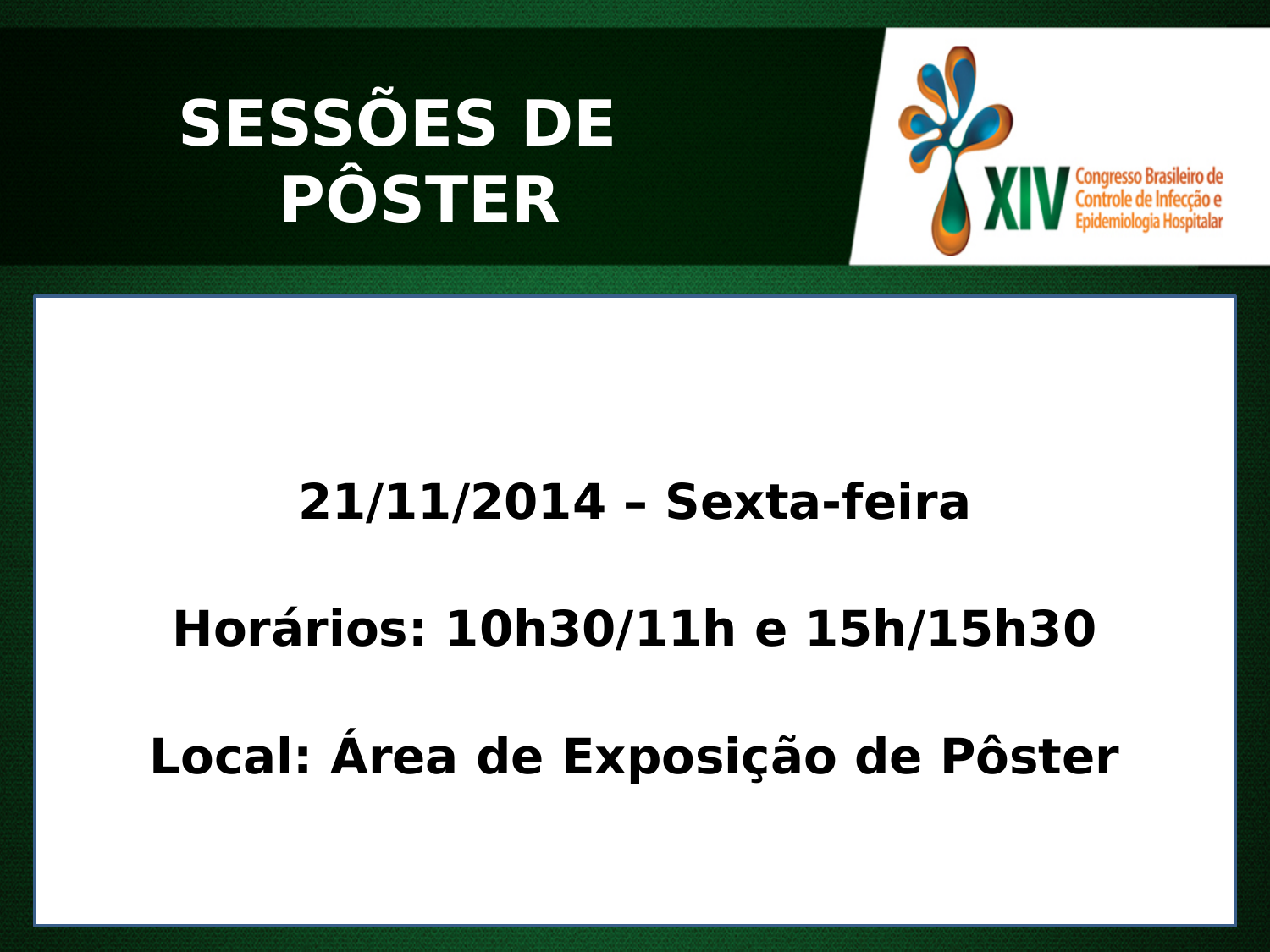

SESSÕES DE
PÔSTER

21/11/2014 – Sexta-feira
Horários: 10h30/11h e 15h/15h30
Local: Área de Exposição de Pôster